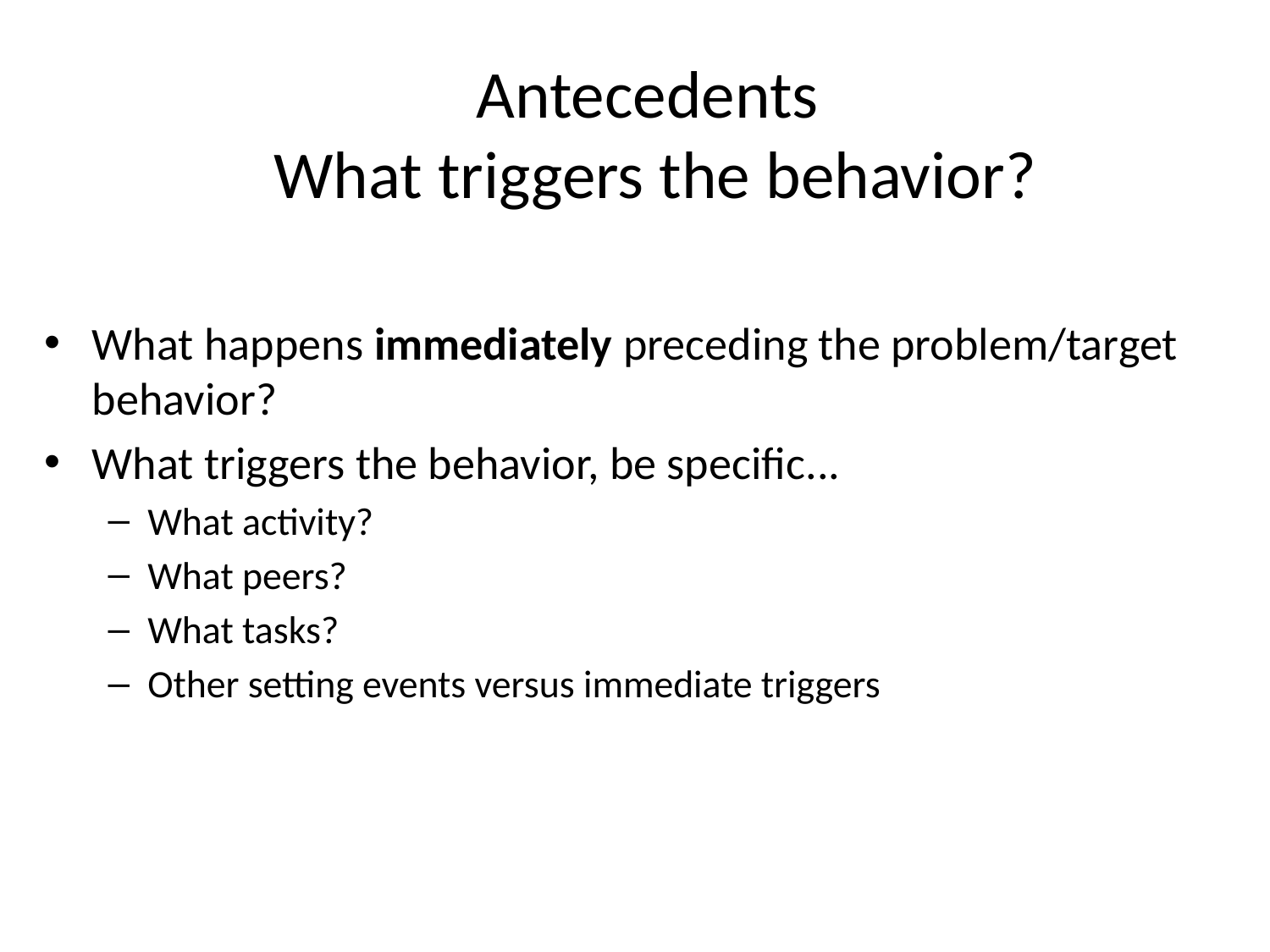

# Antecedents What triggers the behavior?
What happens immediately preceding the problem/target behavior?
What triggers the behavior, be specific...
What activity?
What peers?
What tasks?
Other setting events versus immediate triggers